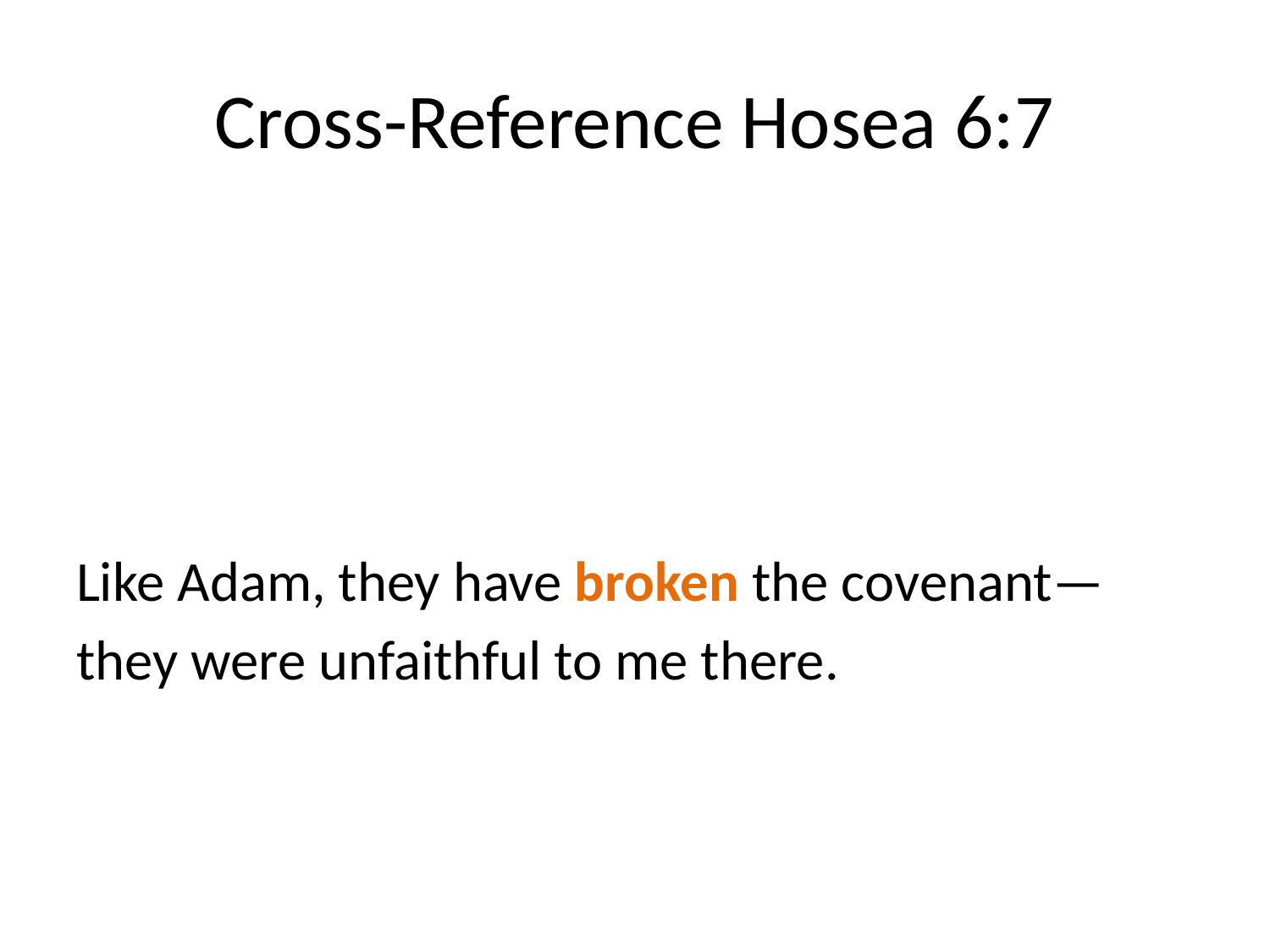

# Cross-Reference Hosea 6:7

Like Adam, they have broken the covenant—
they were unfaithful to me there.